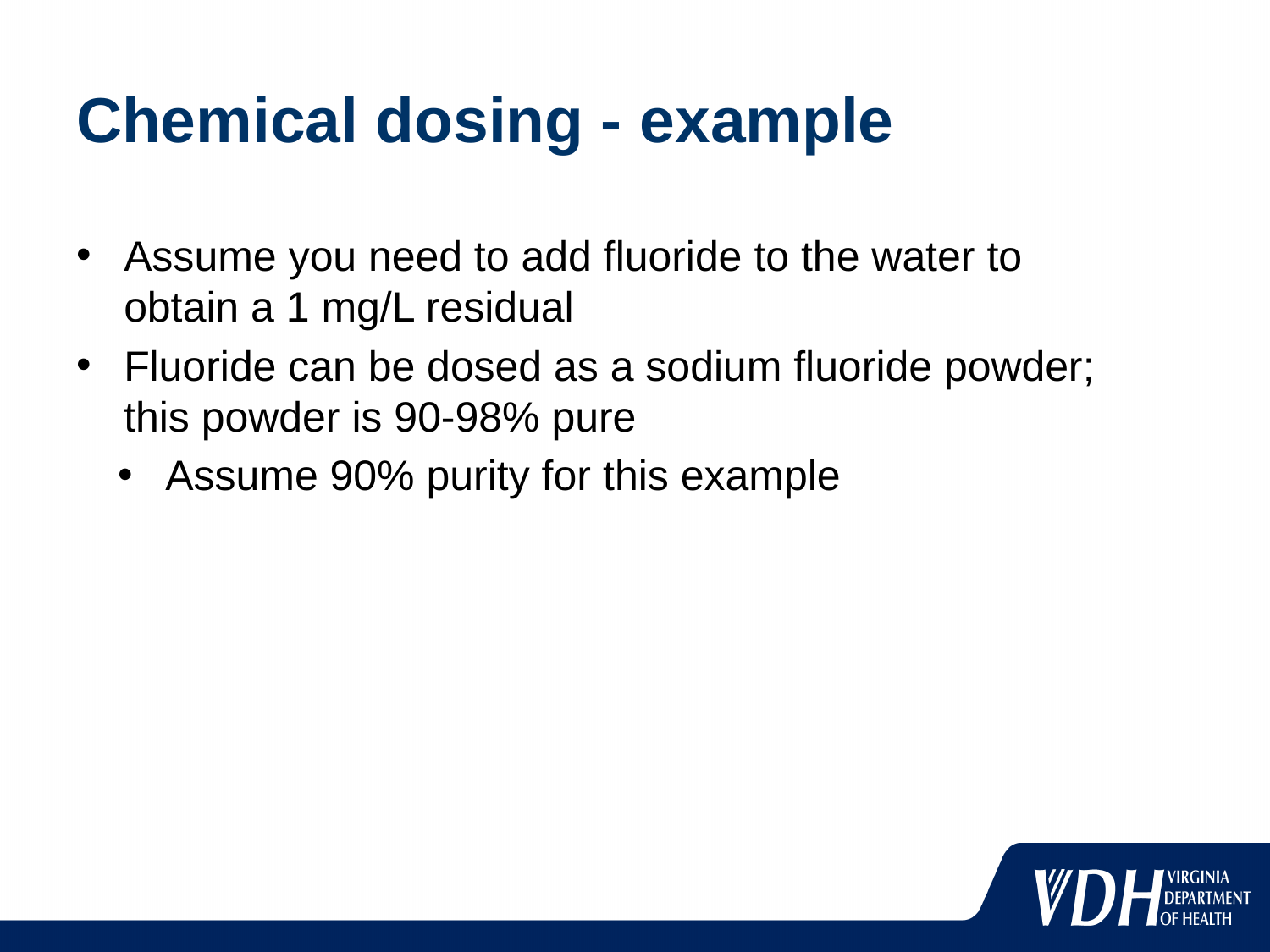

# Chemical dosing - example
Assume you need to add fluoride to the water to obtain a 1 mg/L residual
Fluoride can be dosed as a sodium fluoride powder; this powder is 90-98% pure
Assume 90% purity for this example